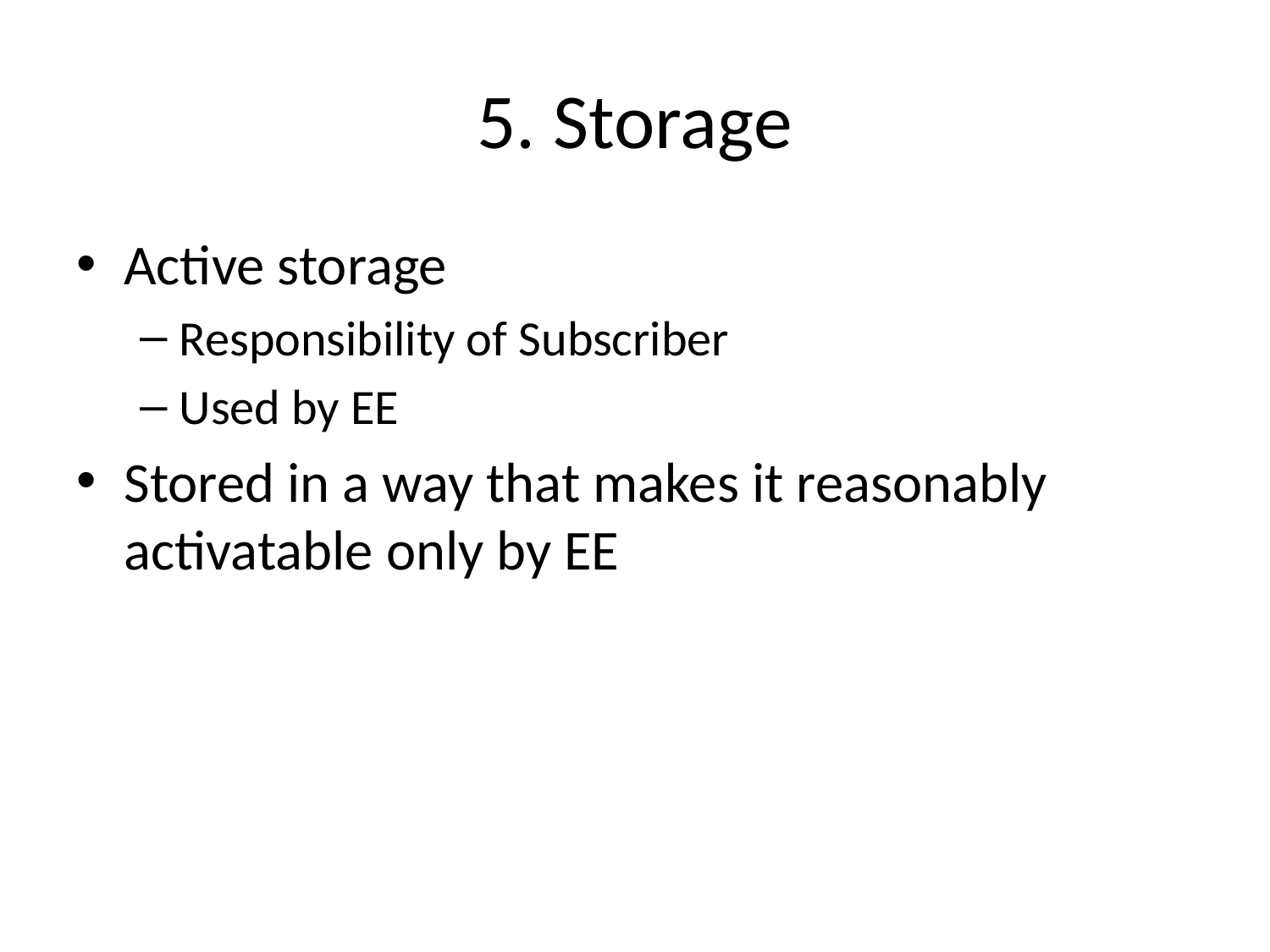

# 5. Storage
Active storage
Responsibility of Subscriber
Used by EE
Stored in a way that makes it reasonably activatable only by EE